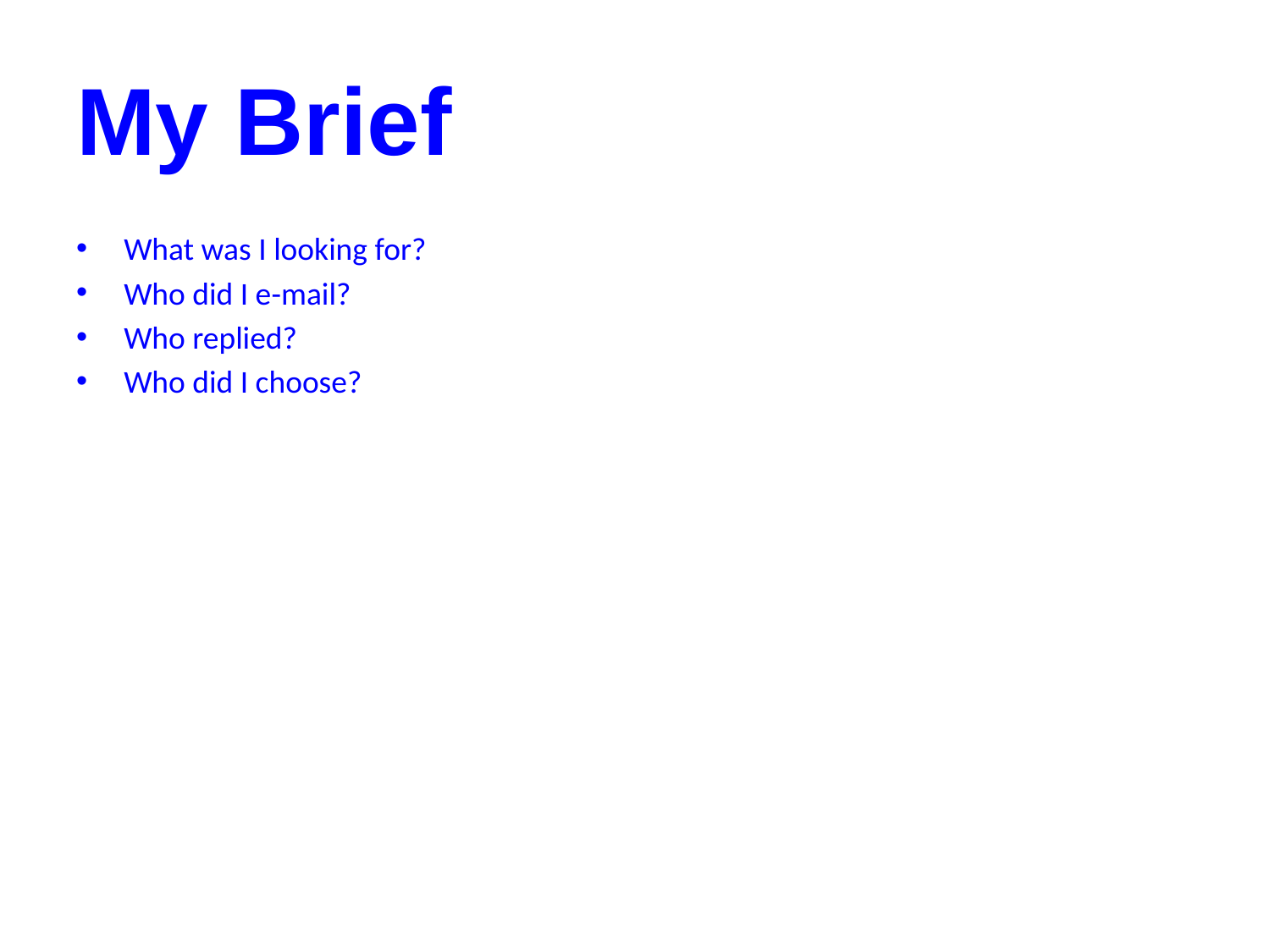

# My Brief
What was I looking for?
Who did I e-mail?
Who replied?
Who did I choose?